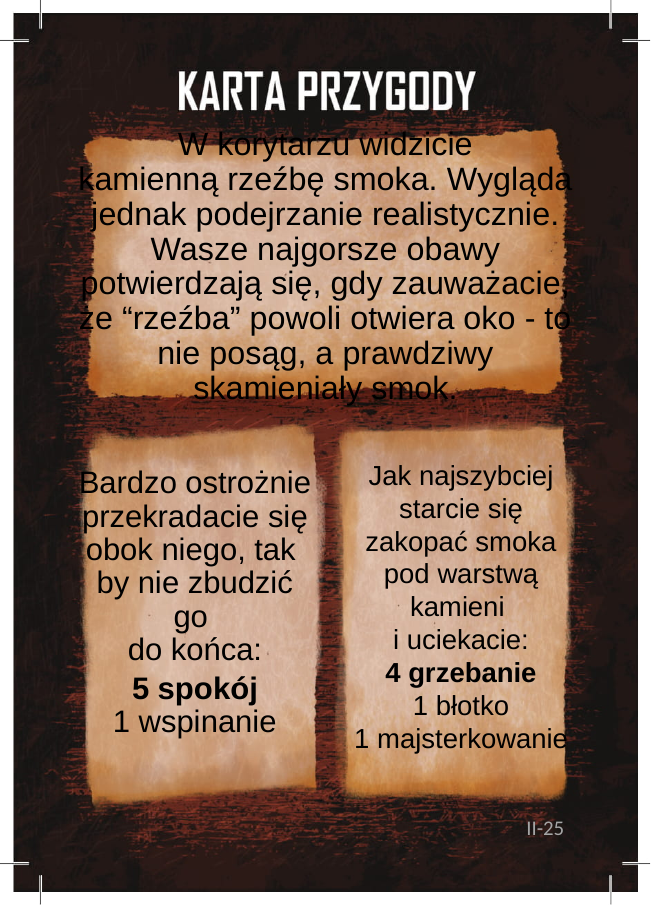

# W korytarzu widzicie kamienną rzeźbę smoka. Wygląda jednak podejrzanie realistycznie. Wasze najgorsze obawy potwierdzają się, gdy zauważacie, że “rzeźba” powoli otwiera oko - to nie posąg, a prawdziwy skamieniały smok.
Jak najszybciej starcie się zakopać smoka pod warstwą kamieni
i uciekacie:
4 grzebanie
1 błotko
1 majsterkowanie
Bardzo ostrożnie przekradacie się obok niego, tak
by nie zbudzić go
do końca:
5 spokój
1 wspinanie
II-25